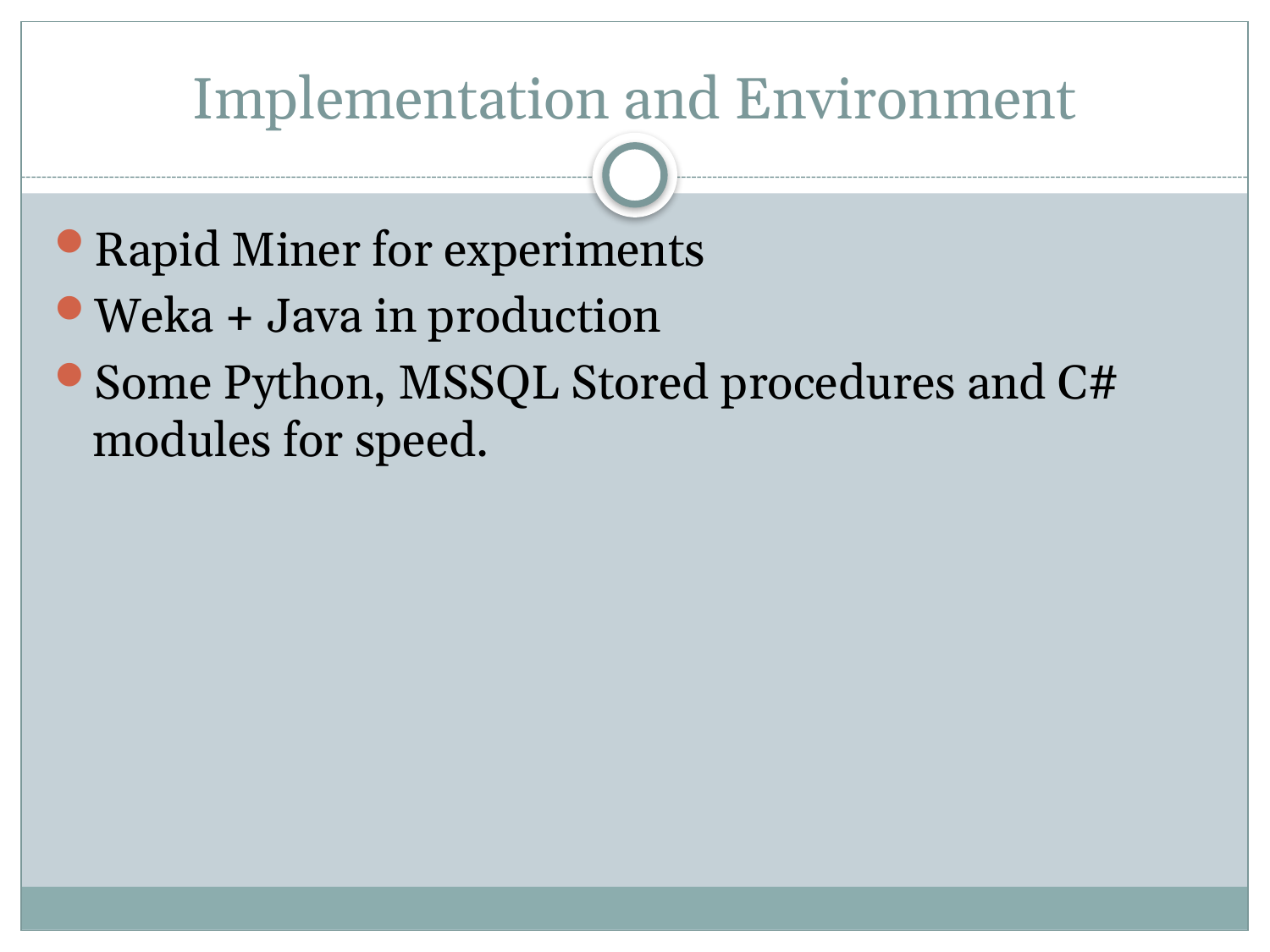

# Implementation and Environment
Rapid Miner for experiments
Weka + Java in production
Some Python, MSSQL Stored procedures and C# modules for speed.